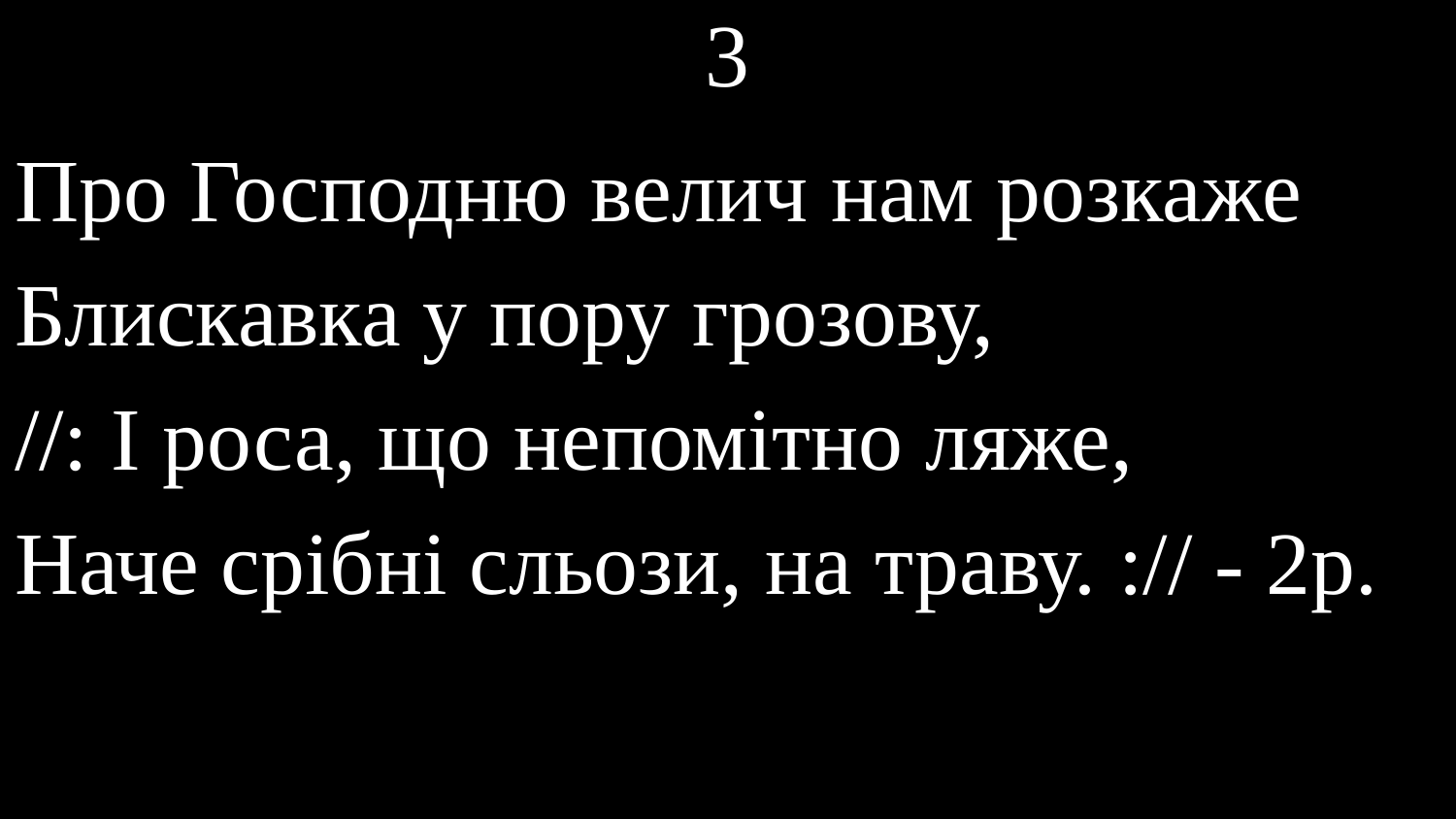

# 3
Про Господню велич нам розкаже
Блискавка у пору грозову,
//: І роса, що непомітно ляже,
Наче срібні сльози, на траву. :// - 2р.